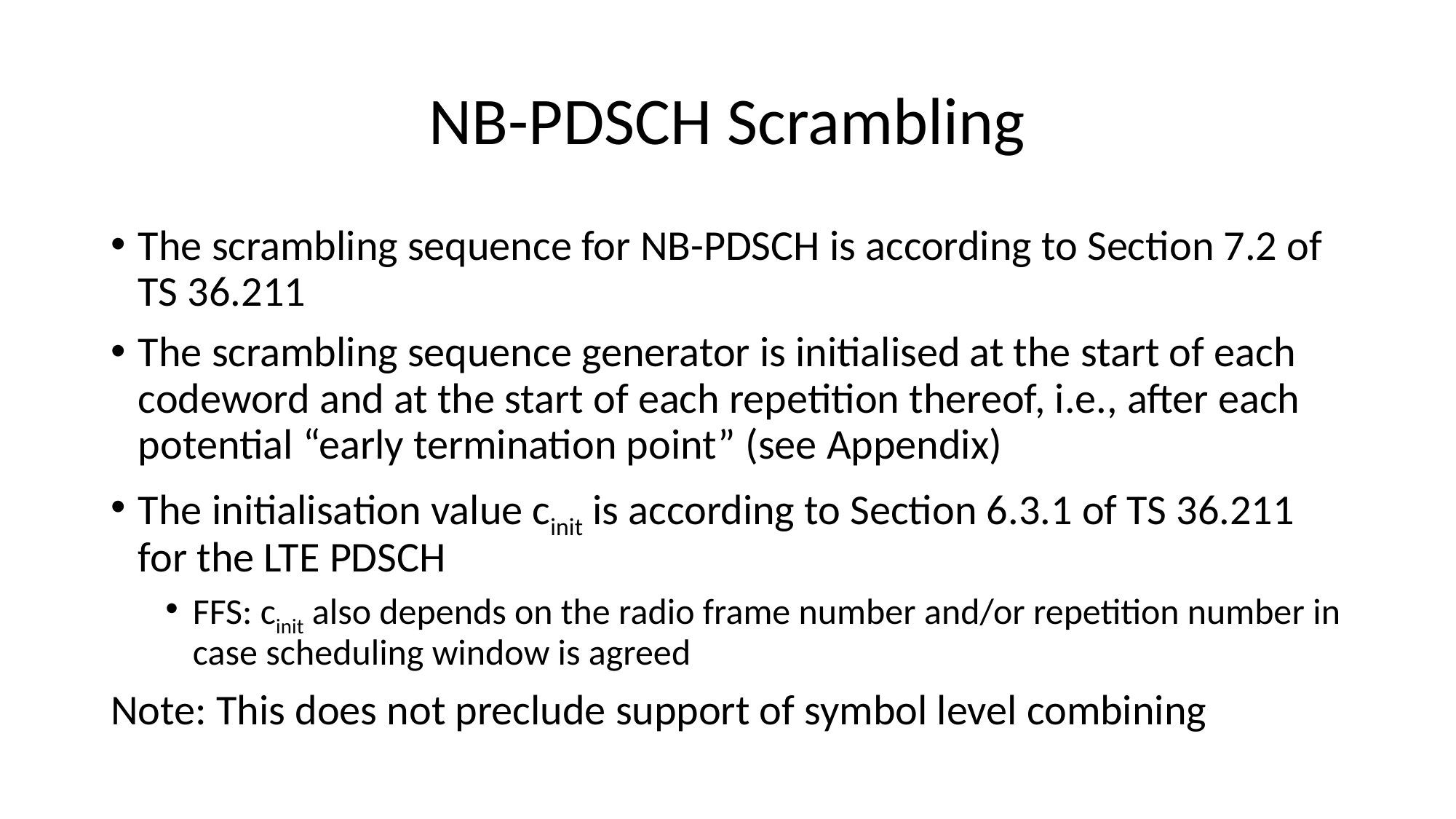

# NB-PDSCH Scrambling
The scrambling sequence for NB-PDSCH is according to Section 7.2 of TS 36.211
The scrambling sequence generator is initialised at the start of each codeword and at the start of each repetition thereof, i.e., after each potential “early termination point” (see Appendix)
The initialisation value cinit is according to Section 6.3.1 of TS 36.211 for the LTE PDSCH
FFS: cinit also depends on the radio frame number and/or repetition number in case scheduling window is agreed
Note: This does not preclude support of symbol level combining